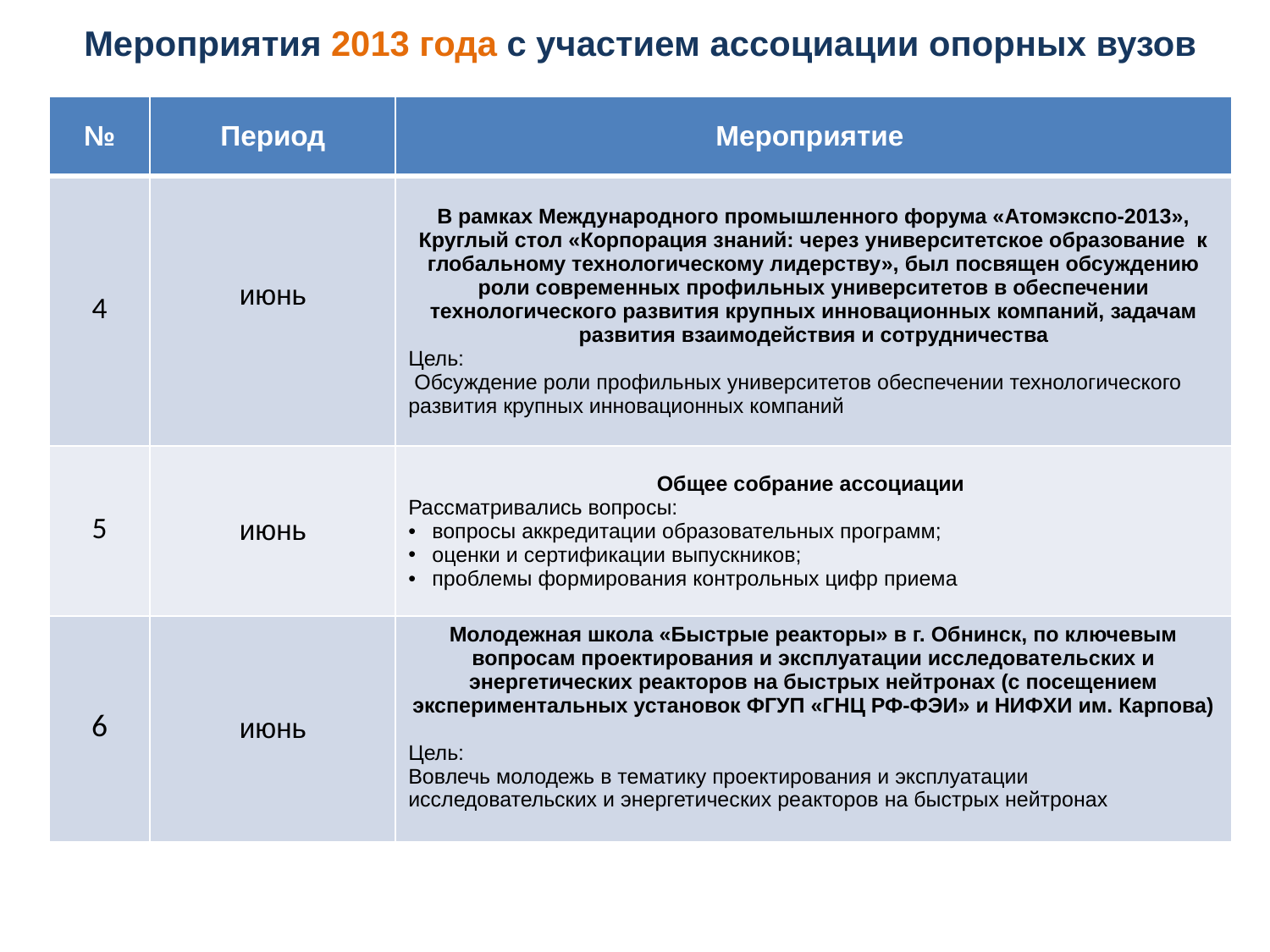

Мероприятия 2013 года с участием ассоциации опорных вузов
| № | Период | Мероприятие |
| --- | --- | --- |
| 4 | июнь | В рамках Международного промышленного форума «Атомэкспо-2013», Круглый стол «Корпорация знаний: через университетское образование к глобальному технологическому лидерству», был посвящен обсуждению роли современных профильных университетов в обеспечении технологического развития крупных инновационных компаний, задачам развития взаимодействия и сотрудничества Цель: Обсуждение роли профильных университетов обеспечении технологического развития крупных инновационных компаний |
| 5 | июнь | Общее собрание ассоциации Рассматривались вопросы: вопросы аккредитации образовательных программ; оценки и сертификации выпускников; проблемы формирования контрольных цифр приема |
| 6 | июнь | Молодежная школа «Быстрые реакторы» в г. Обнинск, по ключевым вопросам проектирования и эксплуатации исследовательских и энергетических реакторов на быстрых нейтронах (с посещением экспериментальных установок ФГУП «ГНЦ РФ-ФЭИ» и НИФХИ им. Карпова) Цель: Вовлечь молодежь в тематику проектирования и эксплуатации исследовательских и энергетических реакторов на быстрых нейтронах |